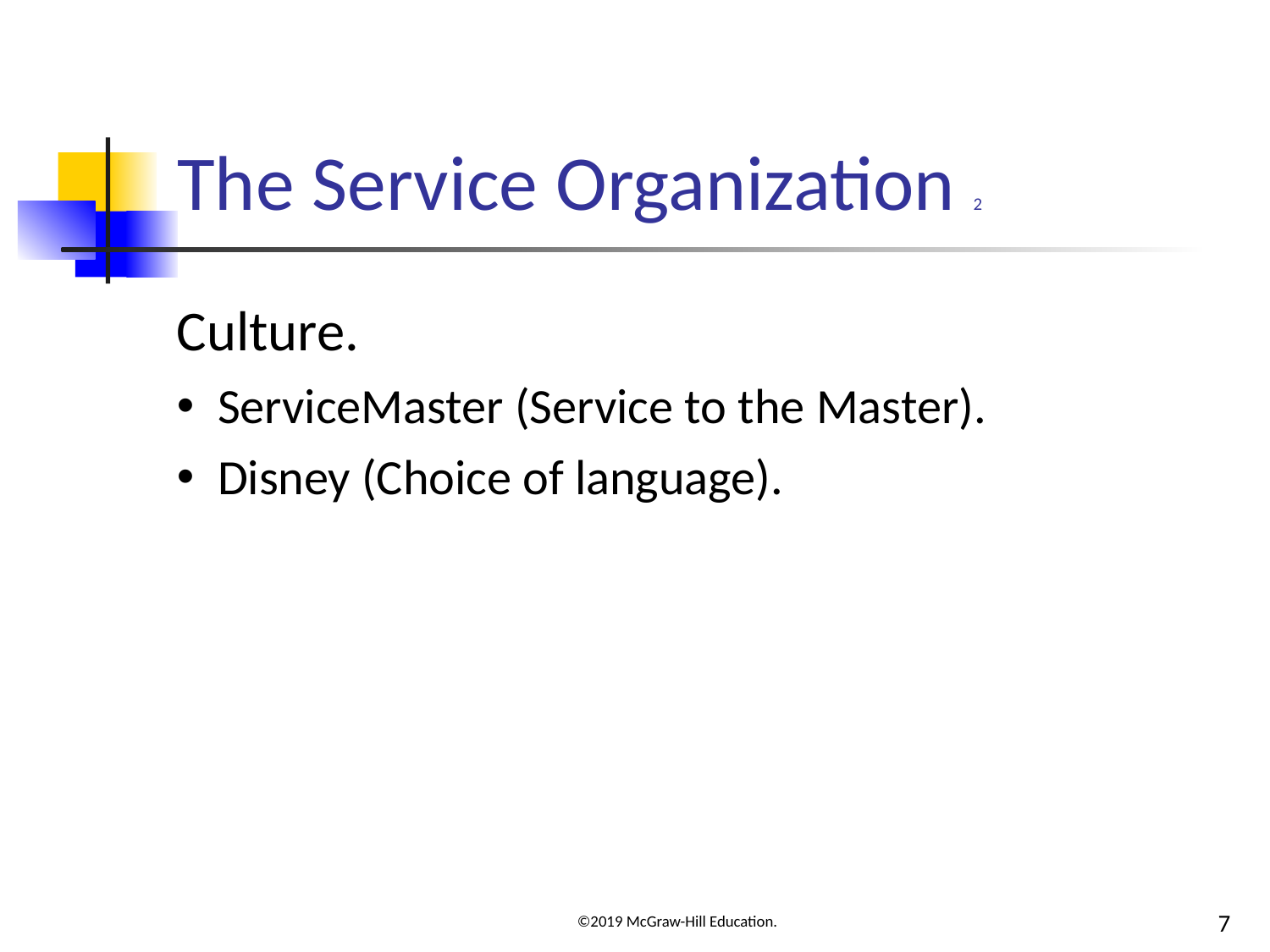

# The Service Organization 2
Culture.
ServiceMaster (Service to the Master).
Disney (Choice of language).